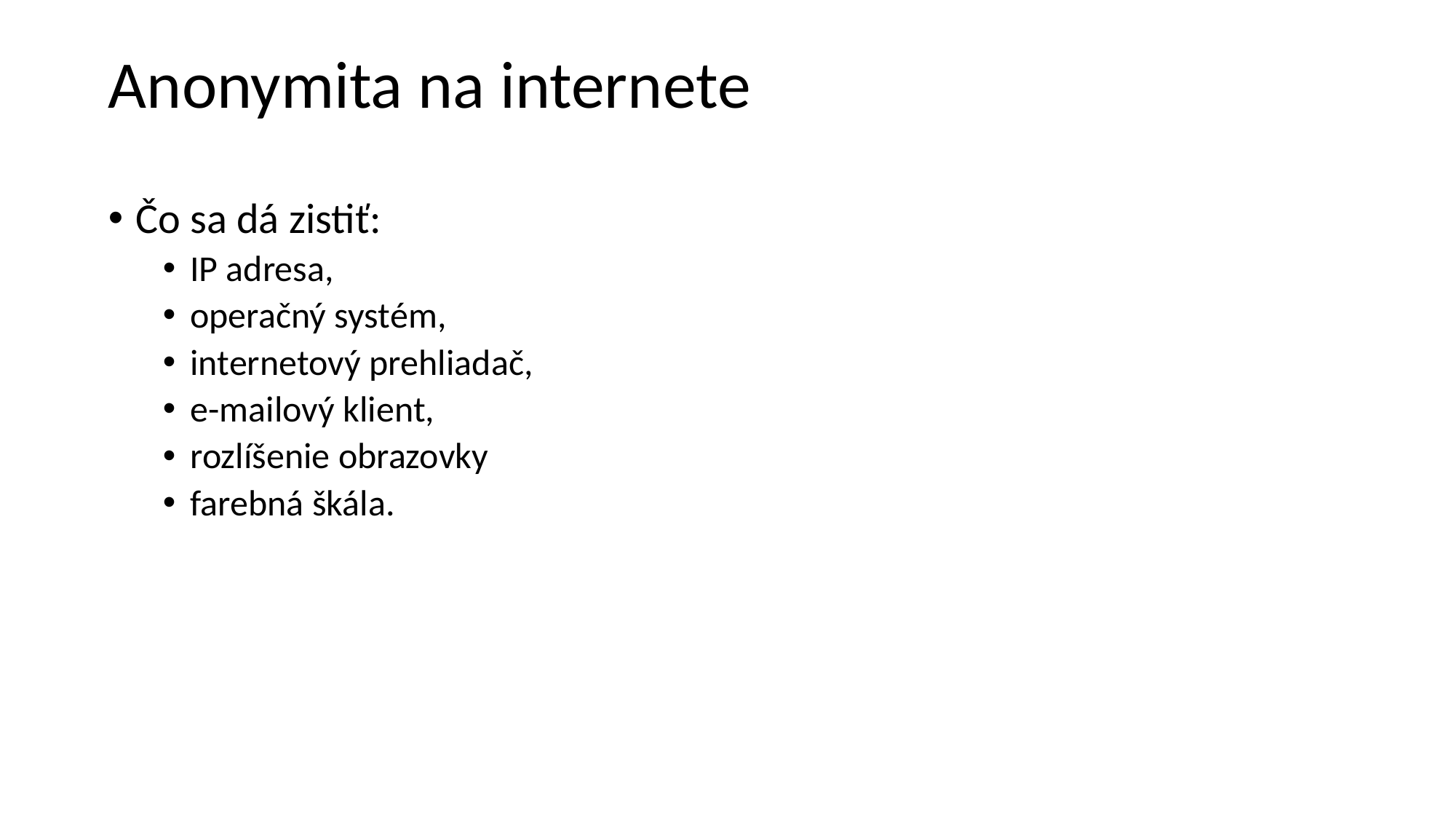

# Anonymita na internete
Čo sa dá zistiť:
IP adresa,
operačný systém,
internetový prehliadač,
e-mailový klient,
rozlíšenie obrazovky
farebná škála.